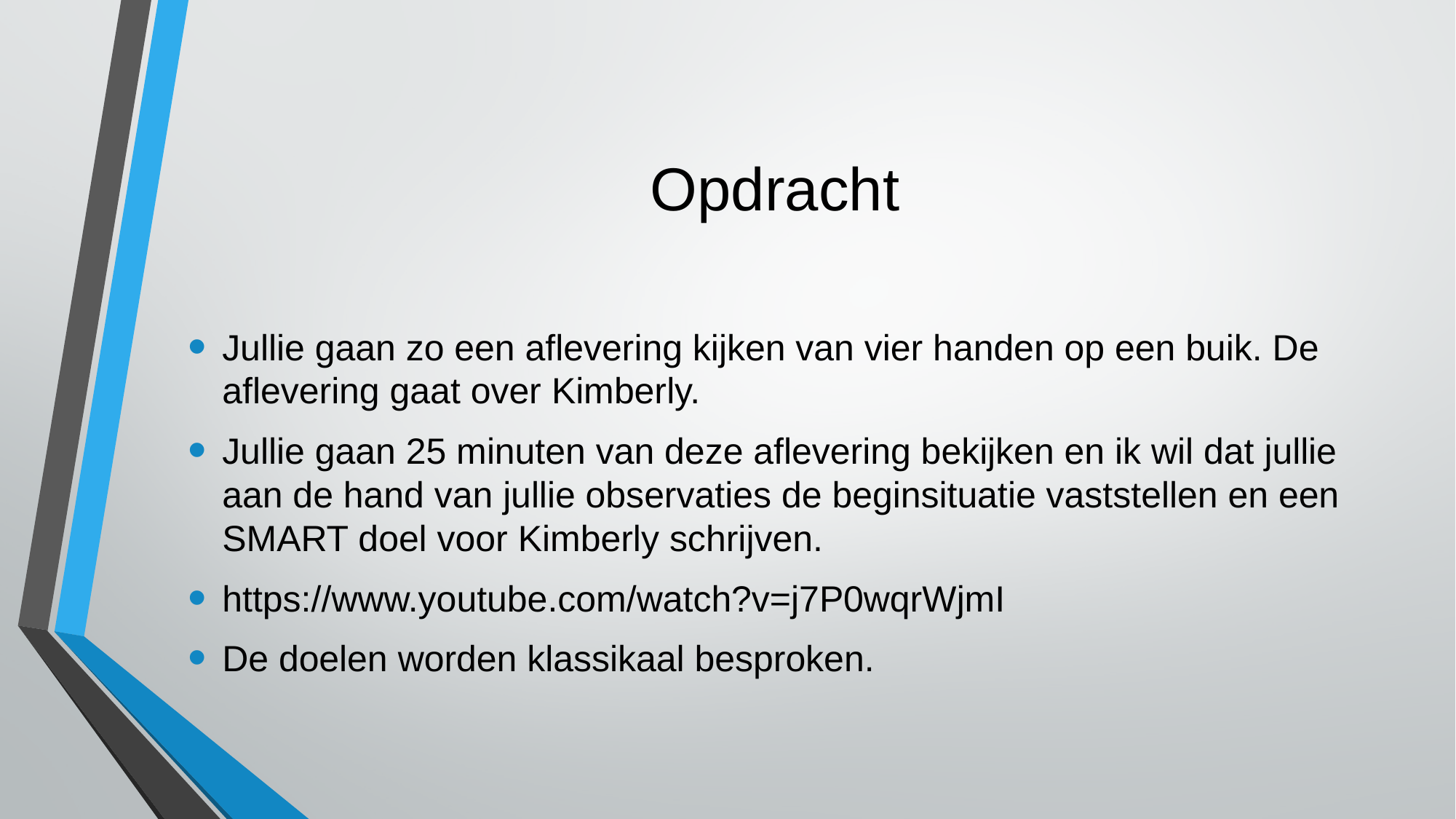

# Opdracht
Jullie gaan zo een aflevering kijken van vier handen op een buik. De aflevering gaat over Kimberly.
Jullie gaan 25 minuten van deze aflevering bekijken en ik wil dat jullie aan de hand van jullie observaties de beginsituatie vaststellen en een SMART doel voor Kimberly schrijven.
https://www.youtube.com/watch?v=j7P0wqrWjmI
De doelen worden klassikaal besproken.